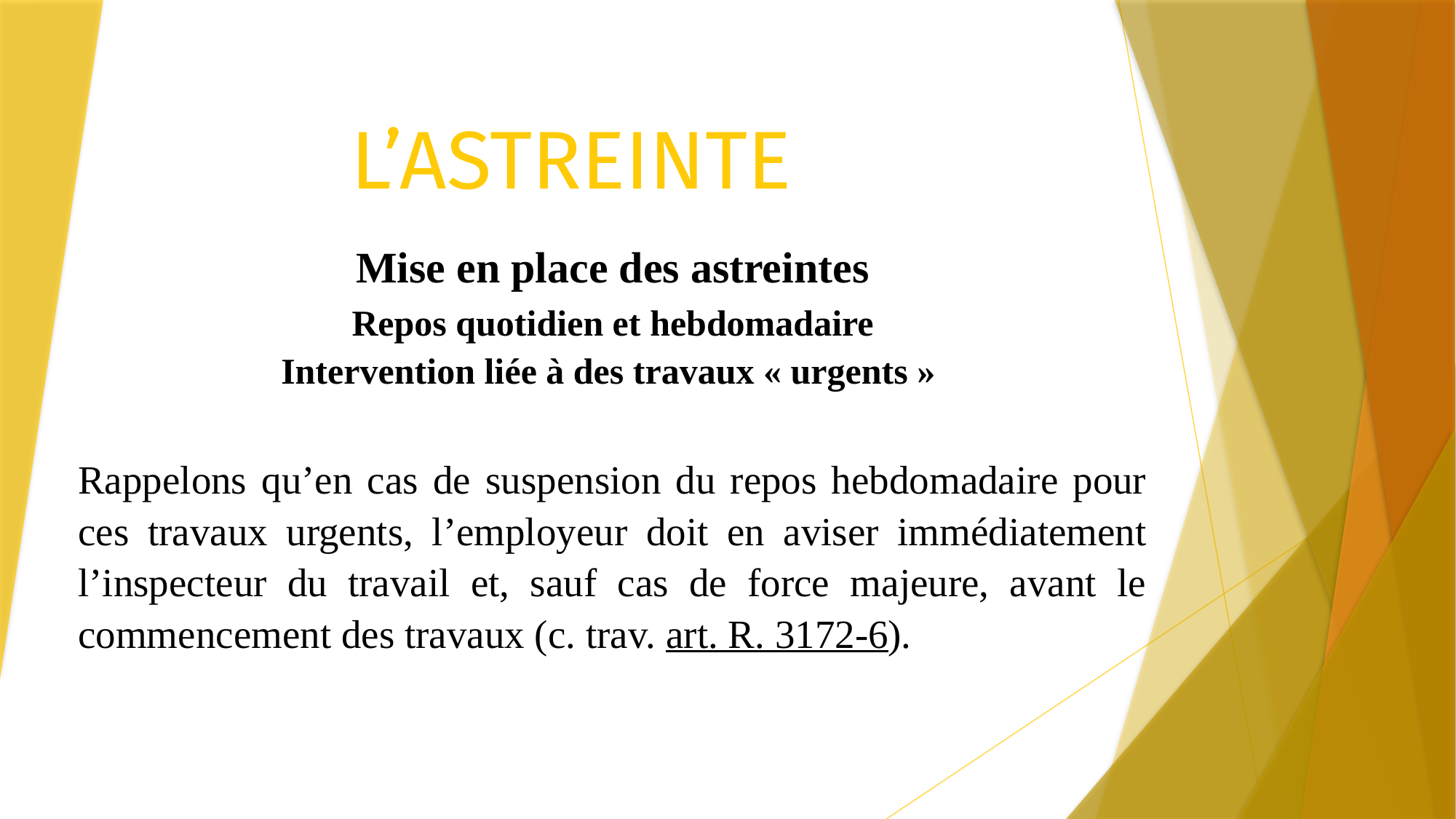

# L’ASTREINTE

Mise en place des astreintes
Repos quotidien et hebdomadaire
Intervention liée à des travaux « urgents »

Rappelons qu’en cas de suspension du repos hebdomadaire pour ces travaux urgents, l’employeur doit en aviser immédiatement l’inspecteur du travail et, sauf cas de force majeure, avant le commencement des travaux (c. trav. art. R. 3172-6).